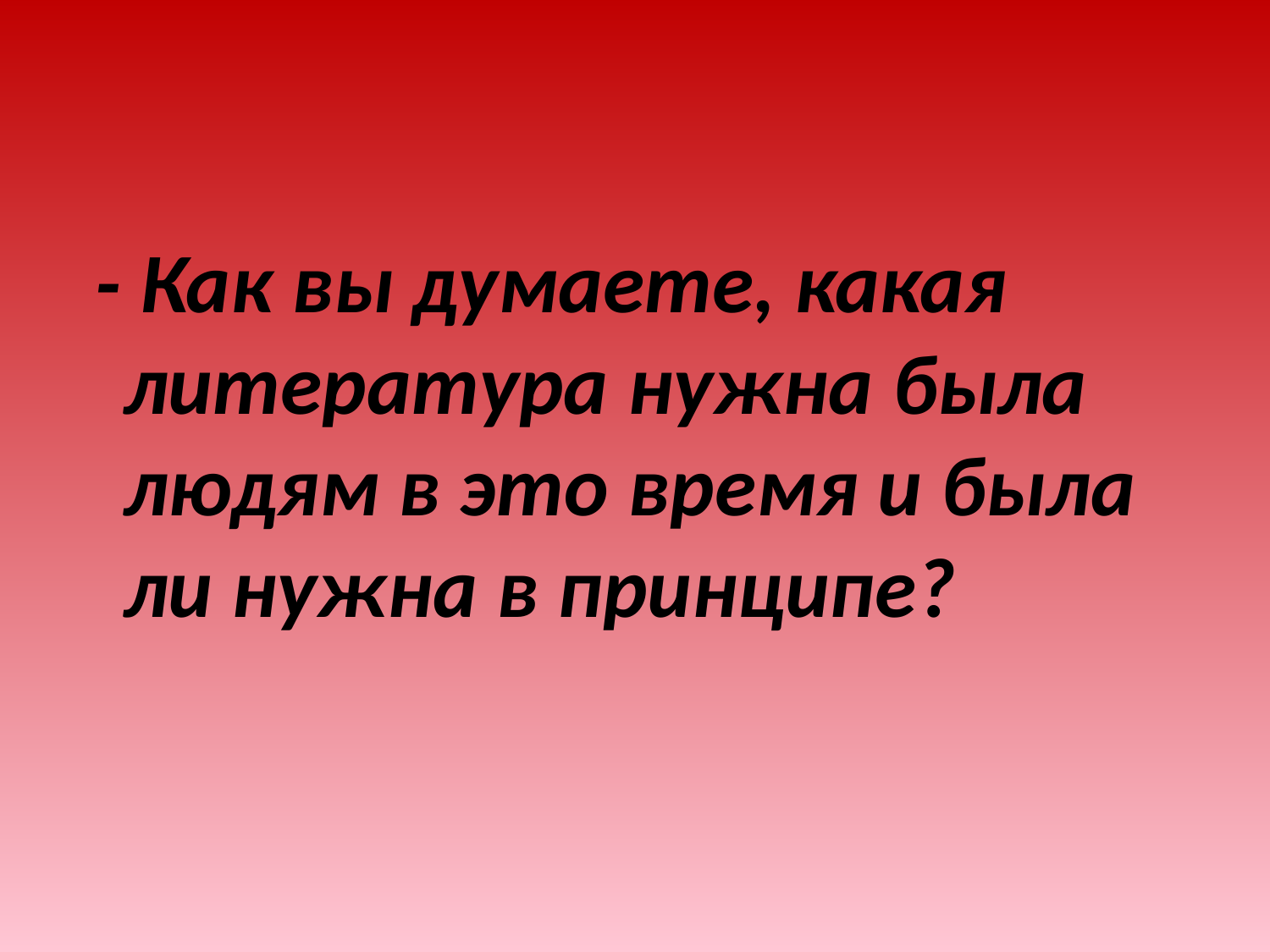

- Как вы думаете, какая литература нужна была   людям в это время и была ли нужна в принципе?